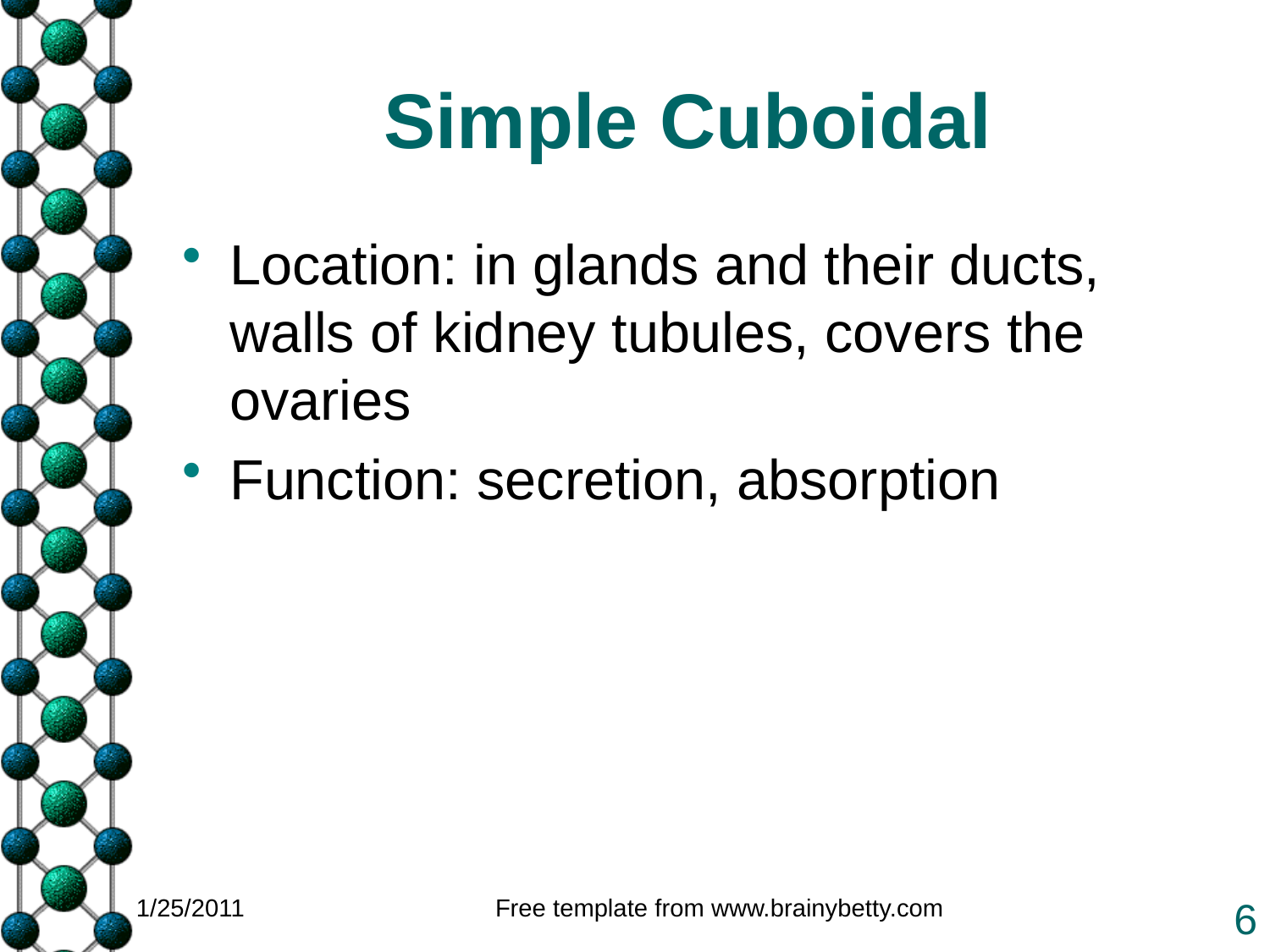

# Simple Cuboidal
Location: in glands and their ducts, walls of kidney tubules, covers the ovaries
Function: secretion, absorption
1/25/2011
Free template from www.brainybetty.com
6